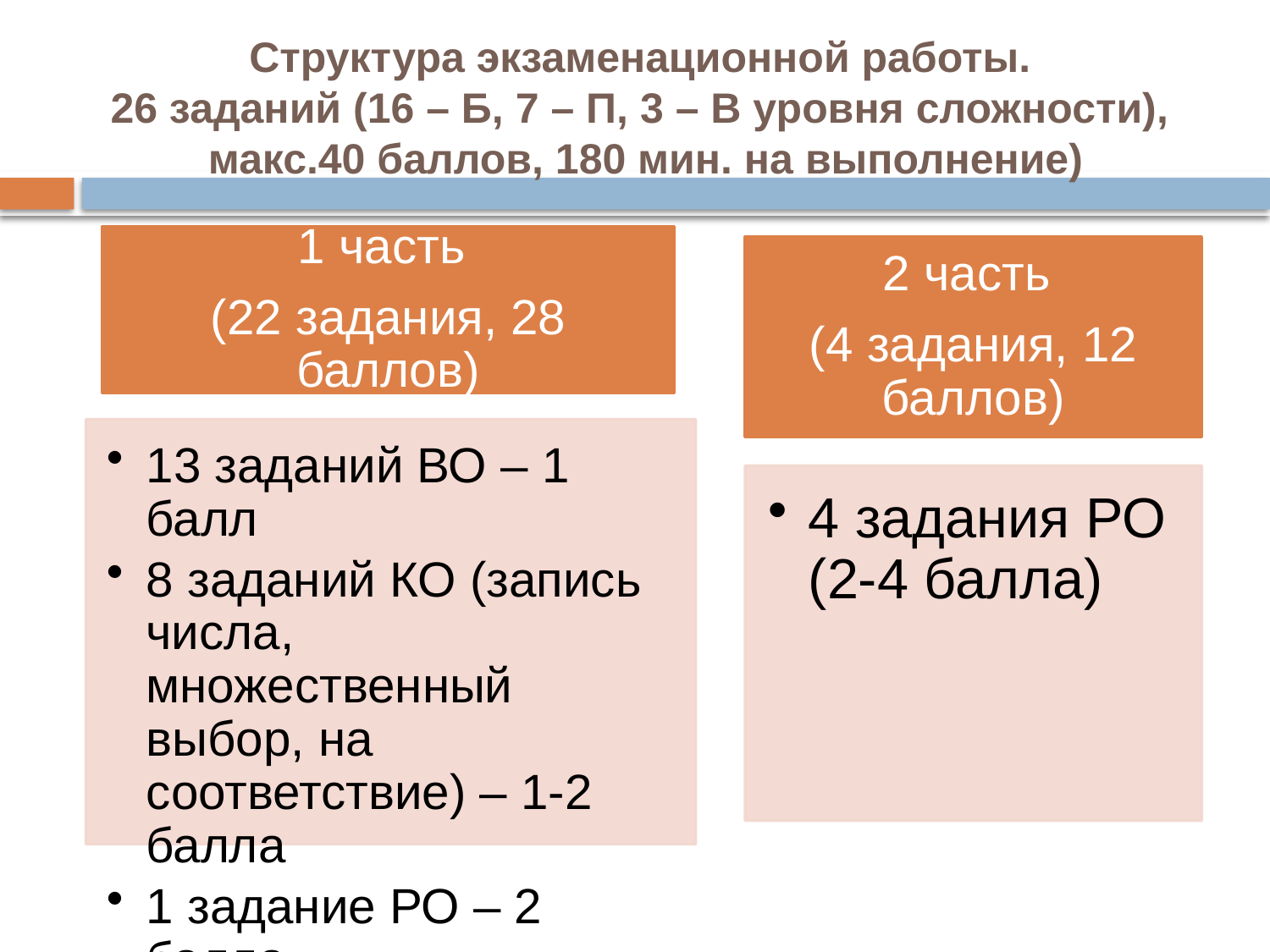

# Структура экзаменационной работы. 26 заданий (16 – Б, 7 – П, 3 – В уровня сложности), макс.40 баллов, 180 мин. на выполнение)
1 часть
(22 задания, 28 баллов)
13 заданий ВО – 1 балл
8 заданий КО (запись числа, множественный выбор, на соответствие) – 1-2 балла
1 задание РО – 2 балла
2 часть
(4 задания, 12 баллов)
4 задания РО (2-4 балла)